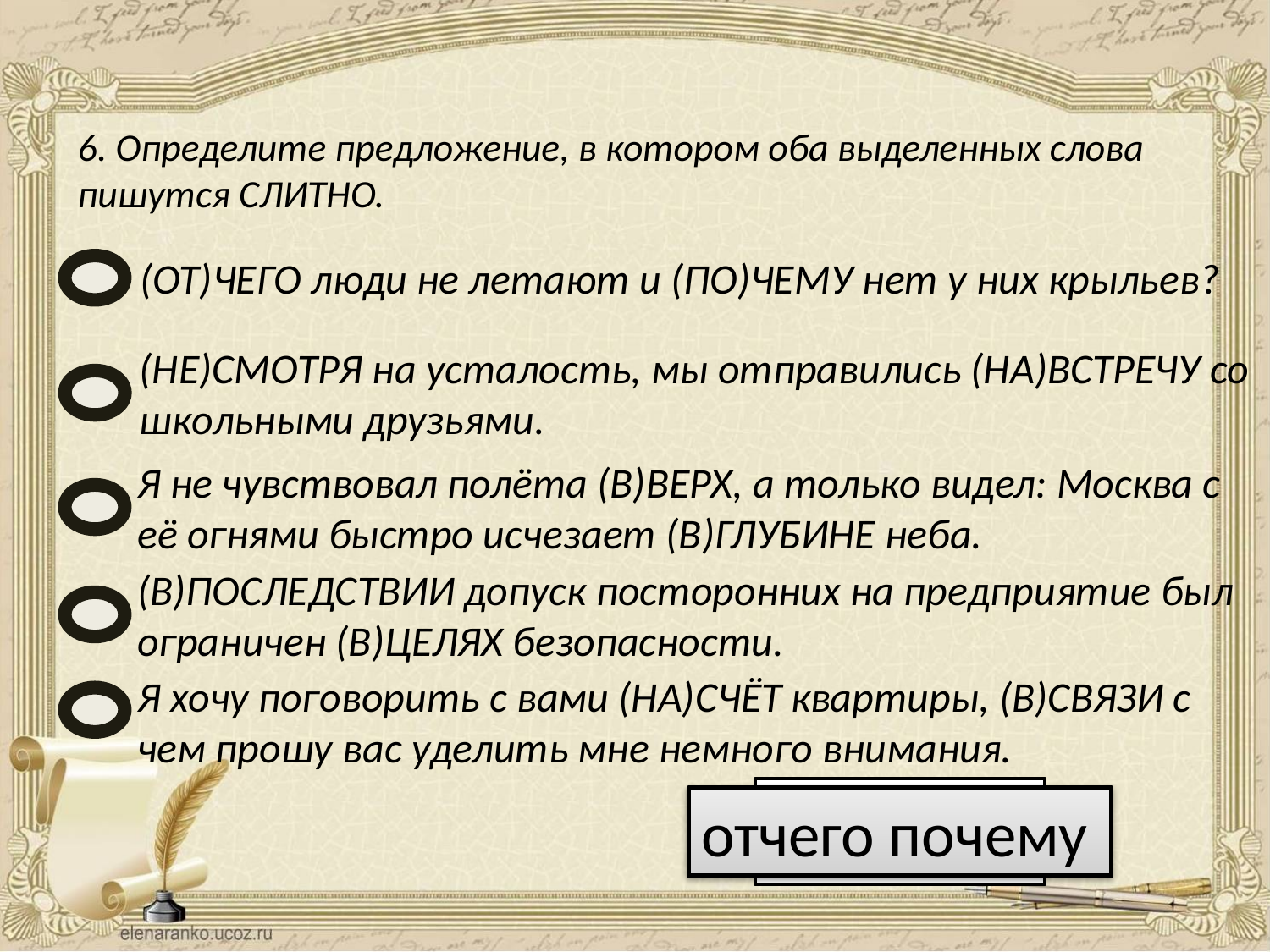

6. Определите предложение, в котором оба выделенных слова пишутся СЛИТНО.
(ОТ)ЧЕГО люди не летают и (ПО)ЧЕМУ нет у них крыльев?

(НЕ)СМОТРЯ на усталость, мы отправились (НА)ВСТРЕЧУ со школьными друзьями.

Я не чувствовал полёта (В)ВЕРХ, а только видел: Москва с её огнями быстро исчезает (В)ГЛУБИНЕ неба.

(В)ПОСЛЕДСТВИИ допуск посторонних на предприятие был ограничен (В)ЦЕЛЯХ безопасности.

Я хочу поговорить с вами (НА)СЧЁТ квартиры, (В)СВЯЗИ с чем прошу вас уделить мне немного внимания.

Ответ
отчего почему